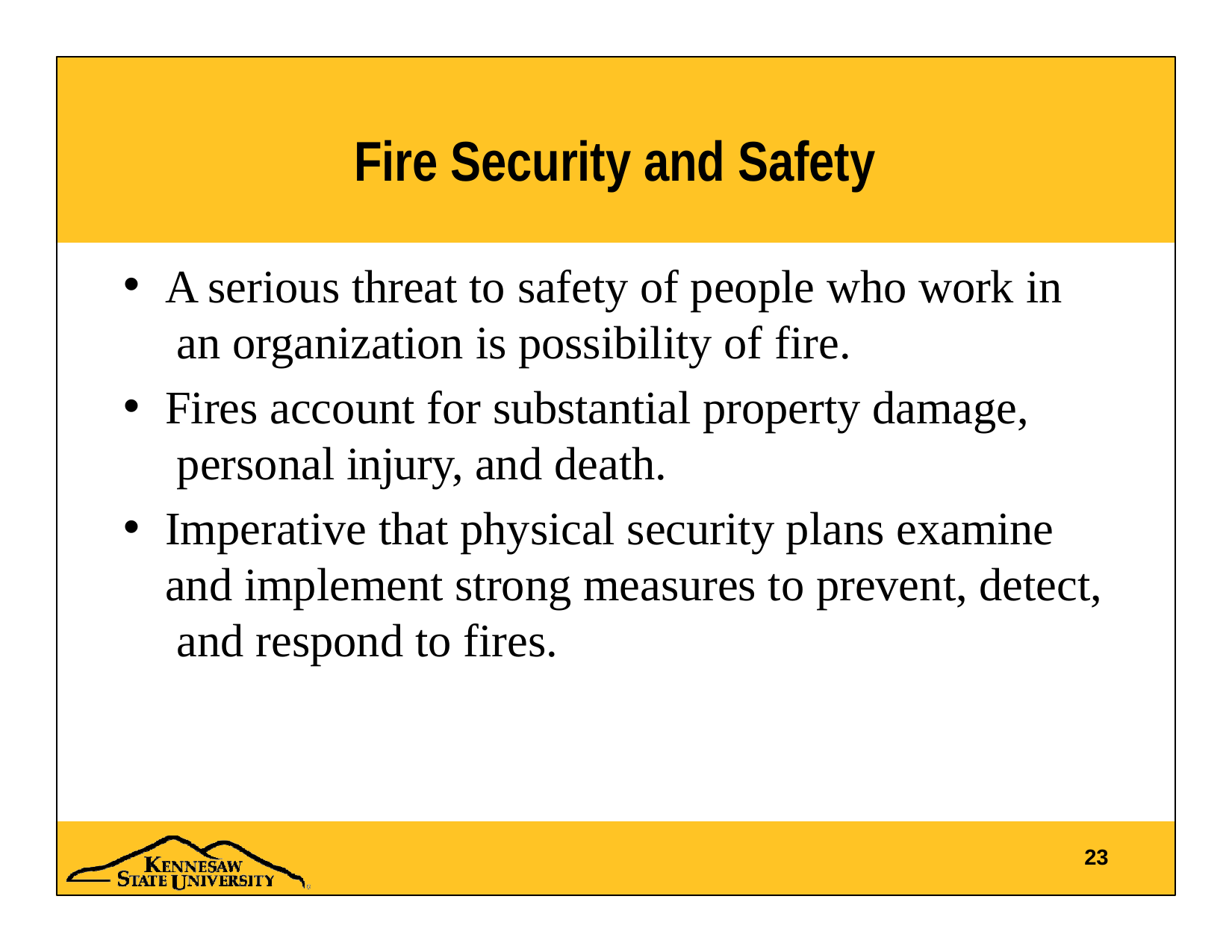

# Fire Security and Safety
A serious threat to safety of people who work in  an organization is possibility of fire.
Fires account for substantial property damage,  personal injury, and death.
Imperative that physical security plans examine  and implement strong measures to prevent, detect,  and respond to fires.

23